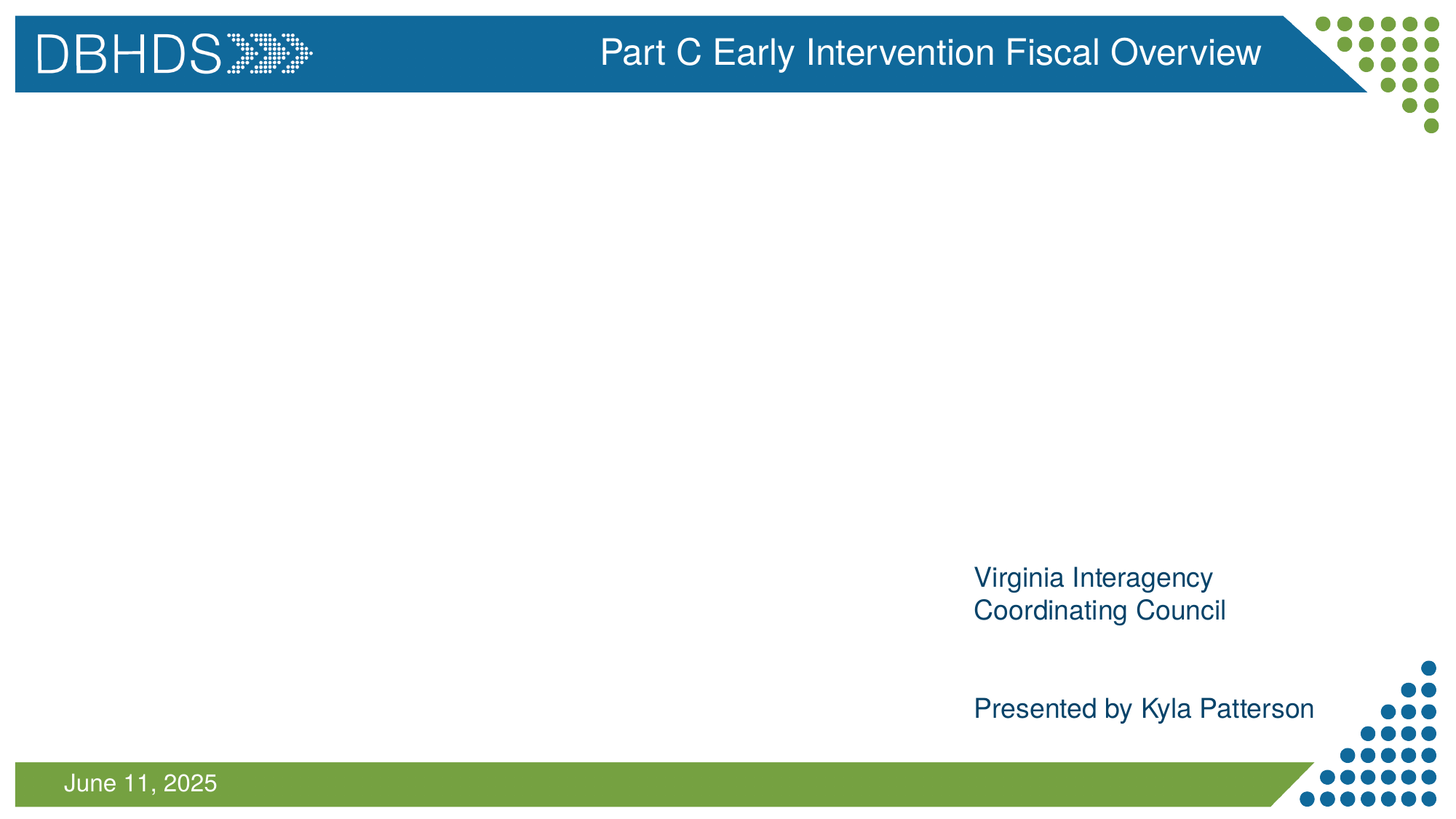

# Part C Early Intervention Fiscal Overview
Virginia Interagency Coordinating Council

Presented by Kyla Patterson
June 11, 2025